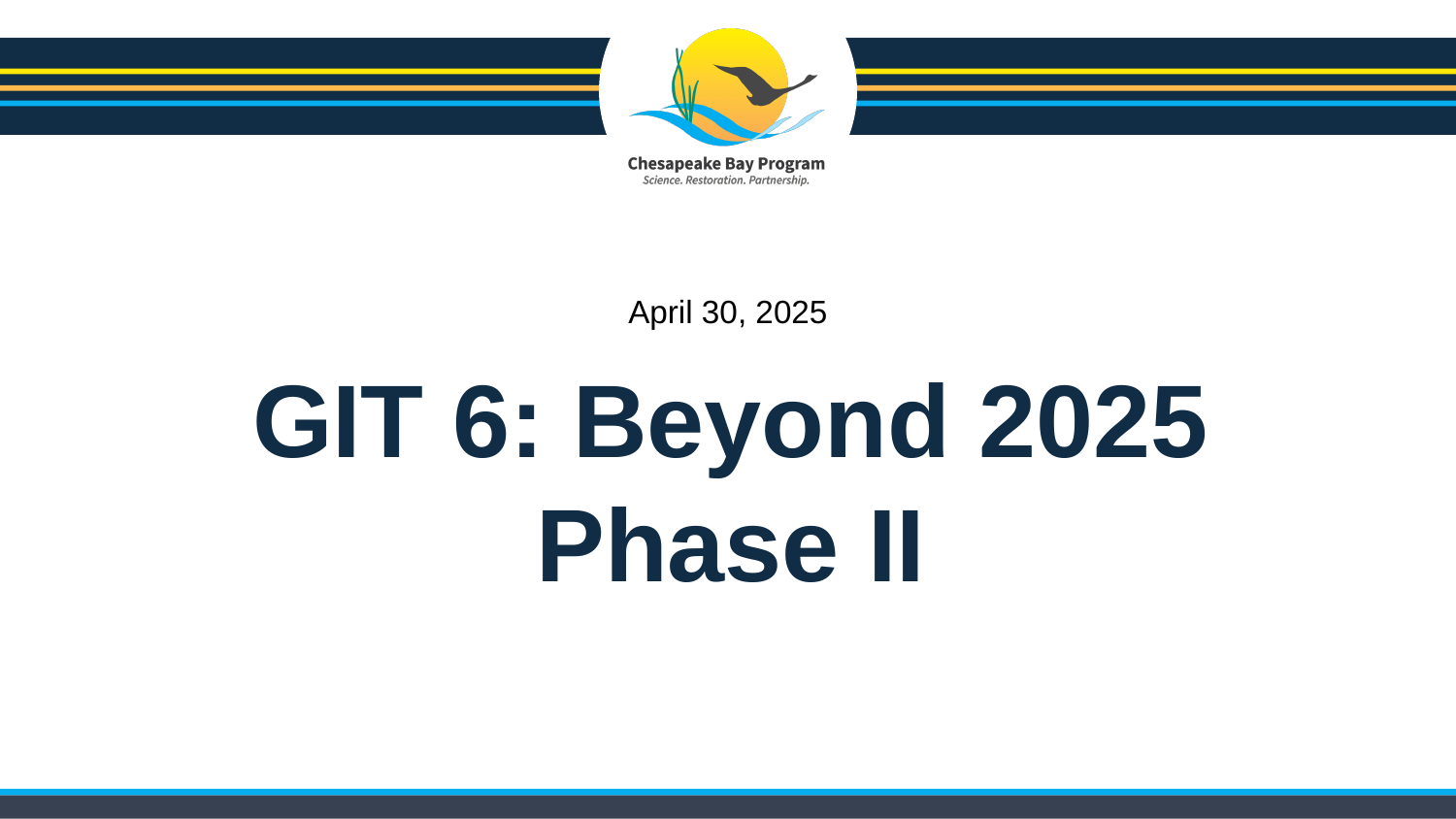

April 30, 2025
# GIT 6: Beyond 2025 Phase II